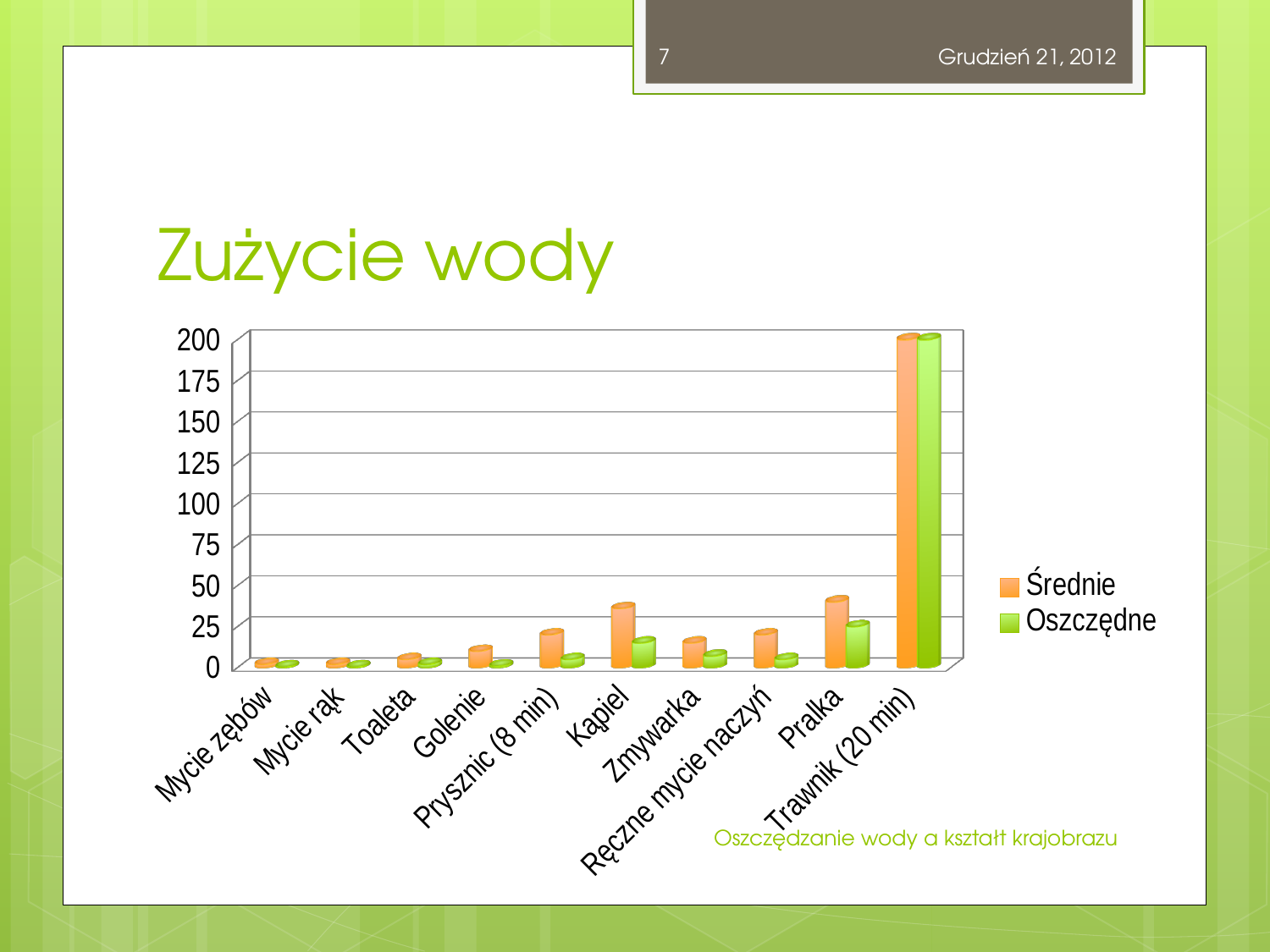

7
Grudzień 21, 2012
# Zużycie wody

[unsupported chart]

Oszczędzanie wody a kształt krajobrazu